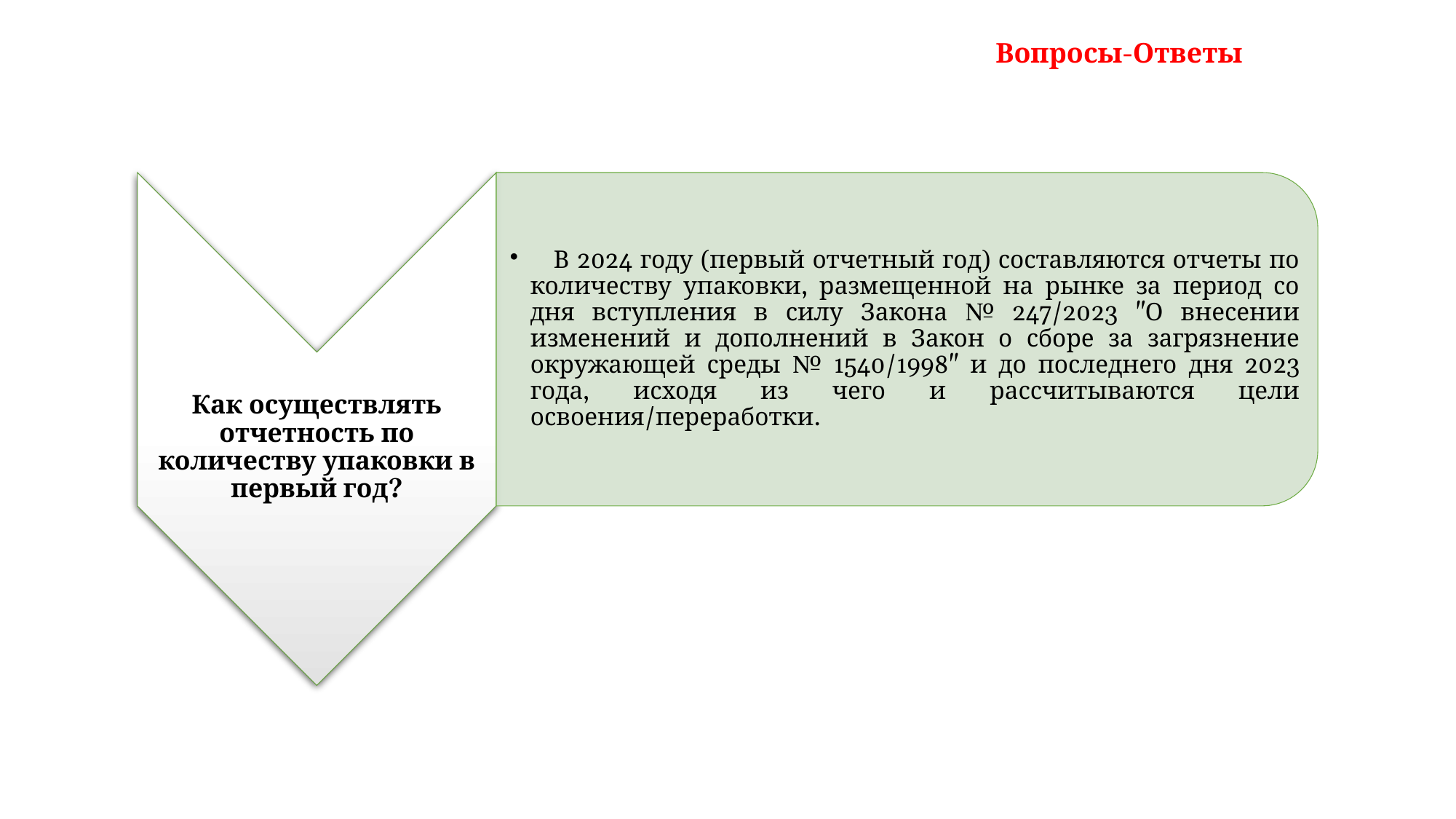

Вопросы-Ответы

Как осуществлять отчетность по количеству упаковки в первый год?
   В 2024 году (первый отчетный год) составляются отчеты по количеству упаковки, размещенной на рынке за период со дня вступления в силу Закона № 247/2023 "О внесении изменений и дополнений в Закон о сборе за загрязнение окружающей среды № 1540/1998" и до последнего дня 2023 года, исходя из чего и рассчитываются цели освоения/переработки.